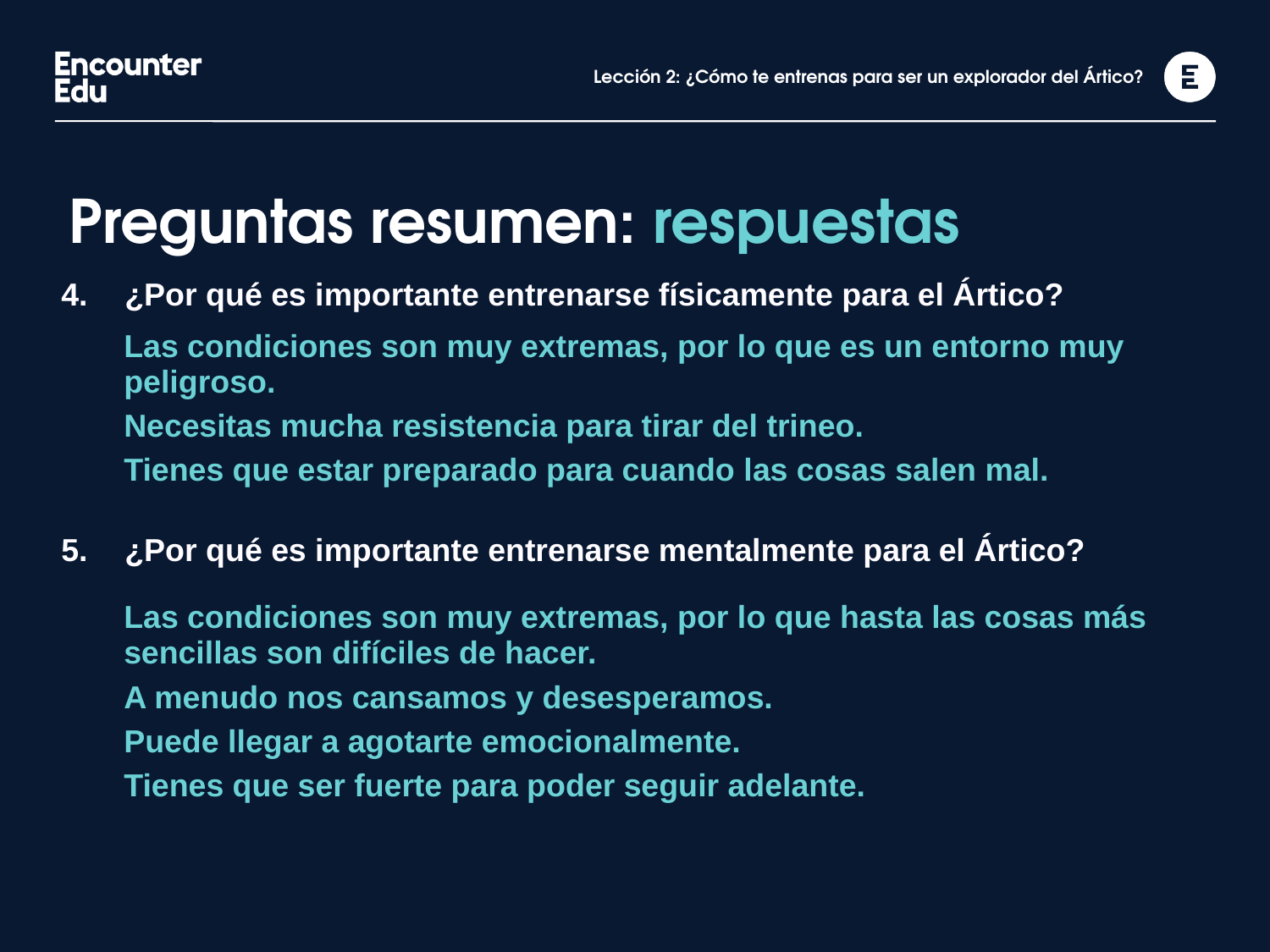

# Lección 2: ¿Cómo te entrenas para ser un explorador del Ártico?
Preguntas resumen: respuestas
| ¿Por qué es importante entrenarse físicamente para el Ártico? |
| --- |
| Las condiciones son muy extremas, por lo que es un entorno muy peligroso. Necesitas mucha resistencia para tirar del trineo. Tienes que estar preparado para cuando las cosas salen mal. |
| ¿Por qué es importante entrenarse mentalmente para el Ártico? |
| Las condiciones son muy extremas, por lo que hasta las cosas más sencillas son difíciles de hacer. A menudo nos cansamos y desesperamos. Puede llegar a agotarte emocionalmente. Tienes que ser fuerte para poder seguir adelante. |
|  |
|  |